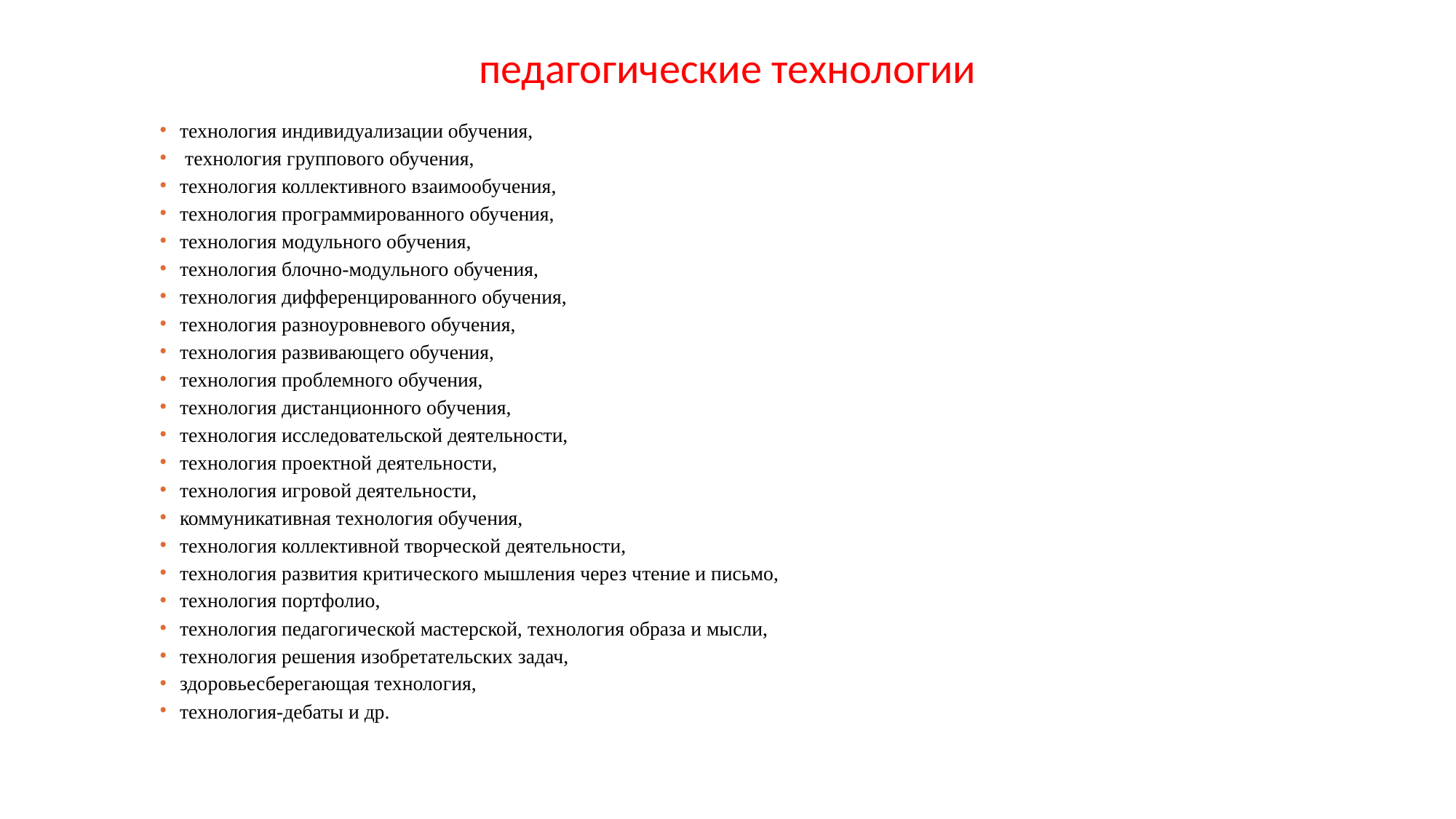

# педагогические технологии
технология индивидуализации обучения,
 технология группового обучения,
технология коллективного взаимообучения,
технология программированного обучения,
технология модульного обучения,
технология блочно-модульного обучения,
технология дифференцированного обучения,
технология разноуровневого обучения,
технология развивающего обучения,
технология проблемного обучения,
технология дистанционного обучения,
технология исследовательской деятельности,
технология проектной деятельности,
технология игровой деятельности,
коммуникативная технология обучения,
технология коллективной творческой деятельности,
технология развития критического мышления через чтение и письмо,
технология портфолио,
технология педагогической мастерской, технология образа и мысли,
технология решения изобретательских задач,
здоровьесберегающая технология,
технология-дебаты и др.